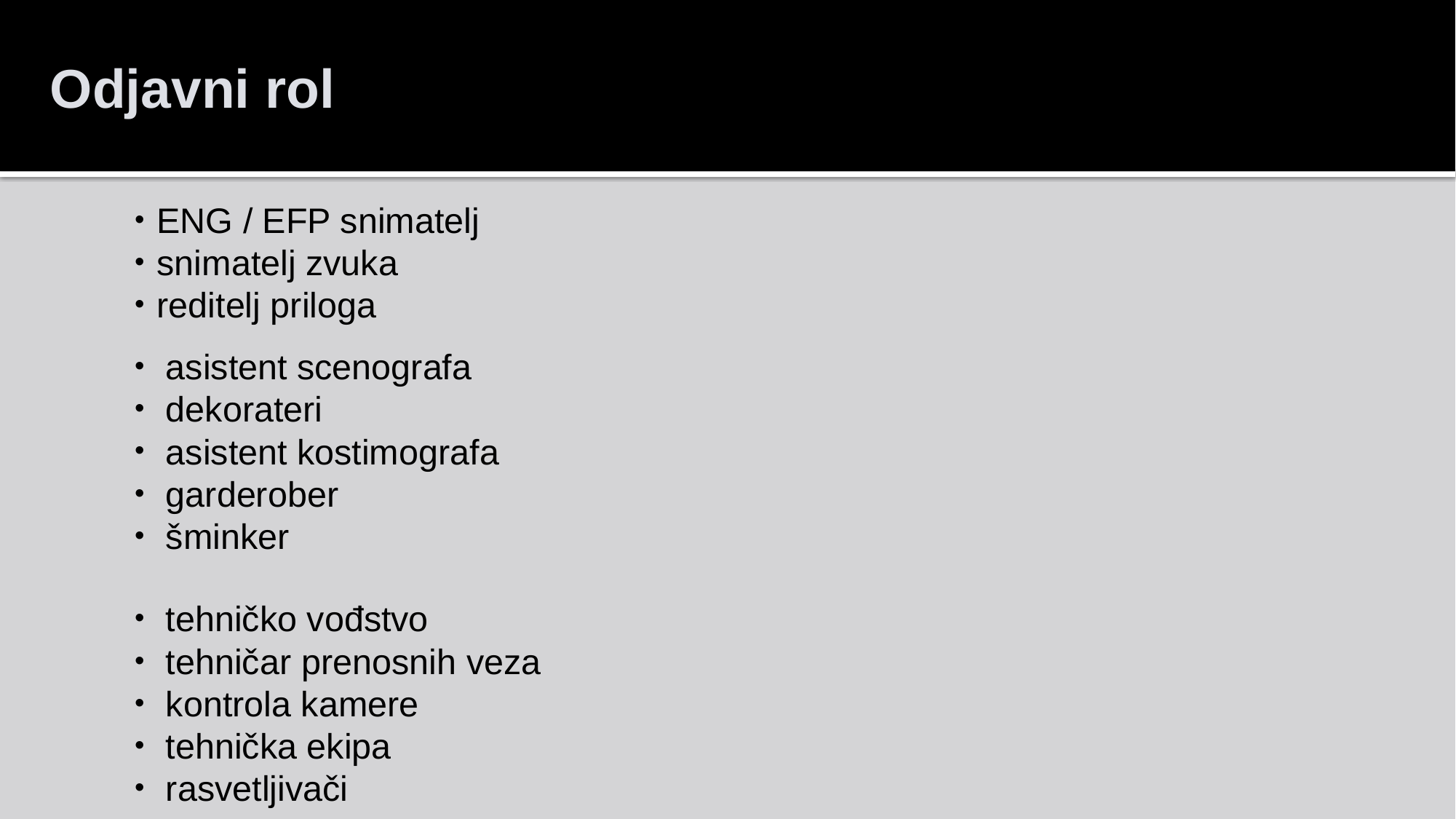

Odjavni rol

ENG / EFP snimatelj
snimatelj zvuka
reditelj priloga

asistent scenografa
dekorateri
asistent kostimografa
garderober
šminker

tehničko vođstvo
tehničar prenosnih veza
kontrola kamere
tehnička ekipa
rasvetljivači